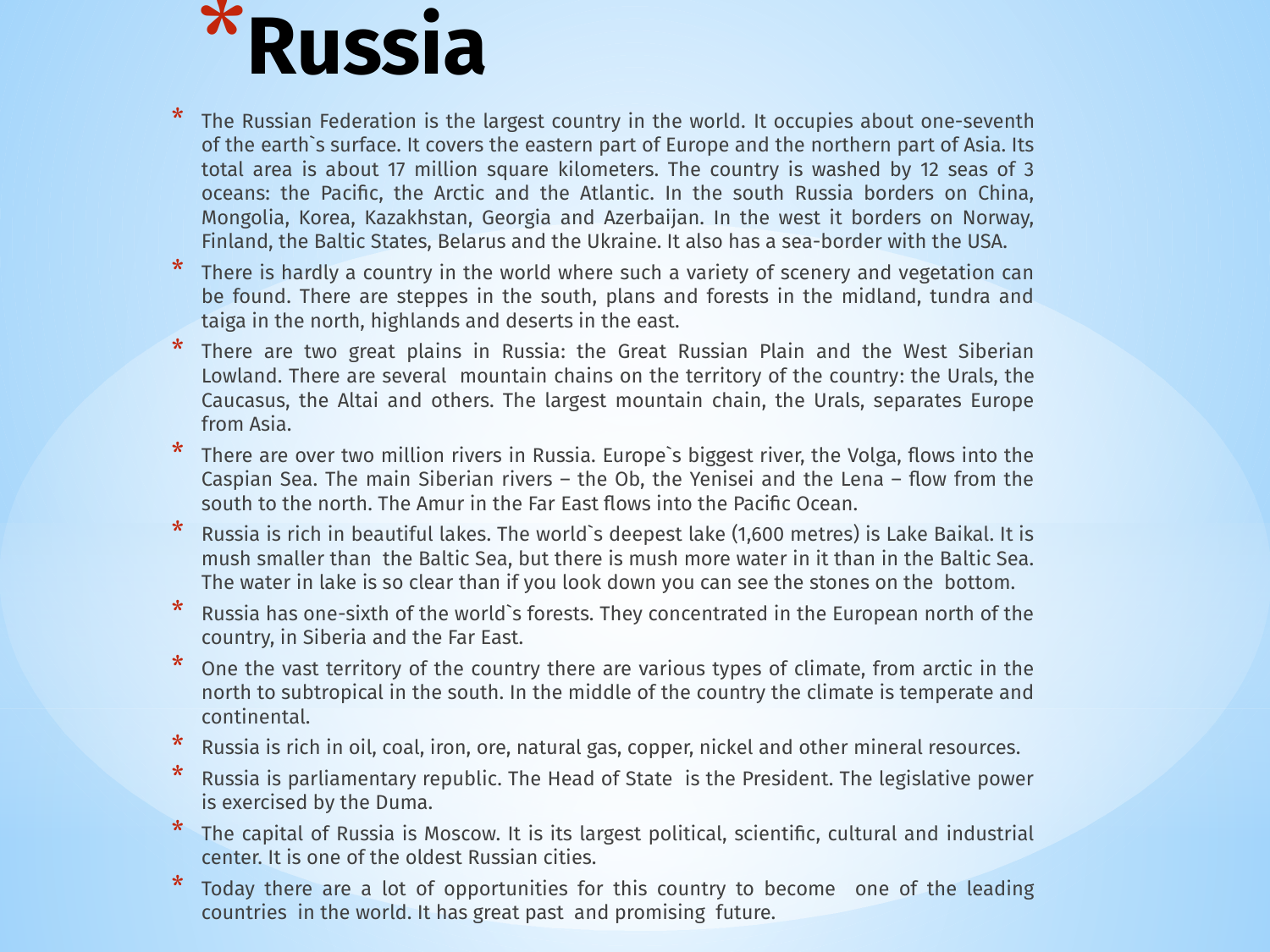

# Russia
The Russian Federation is the largest country in the world. It occupies about one-seventh of the earth`s surface. It covers the eastern part of Europe and the northern part of Asia. Its total area is about 17 million square kilometers. The country is washed by 12 seas of 3 oceans: the Pacific, the Arctic and the Atlantic. In the south Russia borders on China, Mongolia, Korea, Kazakhstan, Georgia and Azerbaijan. In the west it borders on Norway, Finland, the Baltic States, Belarus and the Ukraine. It also has a sea-border with the USA.
There is hardly a country in the world where such a variety of scenery and vegetation can be found. There are steppes in the south, plans and forests in the midland, tundra and taiga in the north, highlands and deserts in the east.
There are two great plains in Russia: the Great Russian Plain and the West Siberian Lowland. There are several  mountain chains on the territory of the country: the Urals, the Caucasus, the Altai and others. The largest mountain chain, the Urals, separates Europe from Asia.
There are over two million rivers in Russia. Europe`s biggest river, the Volga, flows into the Caspian Sea. The main Siberian rivers – the Ob, the Yenisei and the Lena – flow from the south to the north. The Amur in the Far East flows into the Pacific Ocean.
Russia is rich in beautiful lakes. The world`s deepest lake (1,600 metres) is Lake Baikal. It is mush smaller than  the Baltic Sea, but there is mush more water in it than in the Baltic Sea. The water in lake is so clear than if you look down you can see the stones on the  bottom.
Russia has one-sixth of the world`s forests. They concentrated in the European north of the country, in Siberia and the Far East.
One the vast territory of the country there are various types of climate, from arctic in the north to subtropical in the south. In the middle of the country the climate is temperate and continental.
Russia is rich in oil, coal, iron, ore, natural gas, copper, nickel and other mineral resources.
Russia is parliamentary republic. The Head of State  is the President. The legislative power is exercised by the Duma.
The capital of Russia is Moscow. It is its largest political, scientific, cultural and industrial center. It is one of the oldest Russian cities.
Today there are a lot of opportunities for this country to become  one of the leading countries  in the world. It has great past  and promising  future.